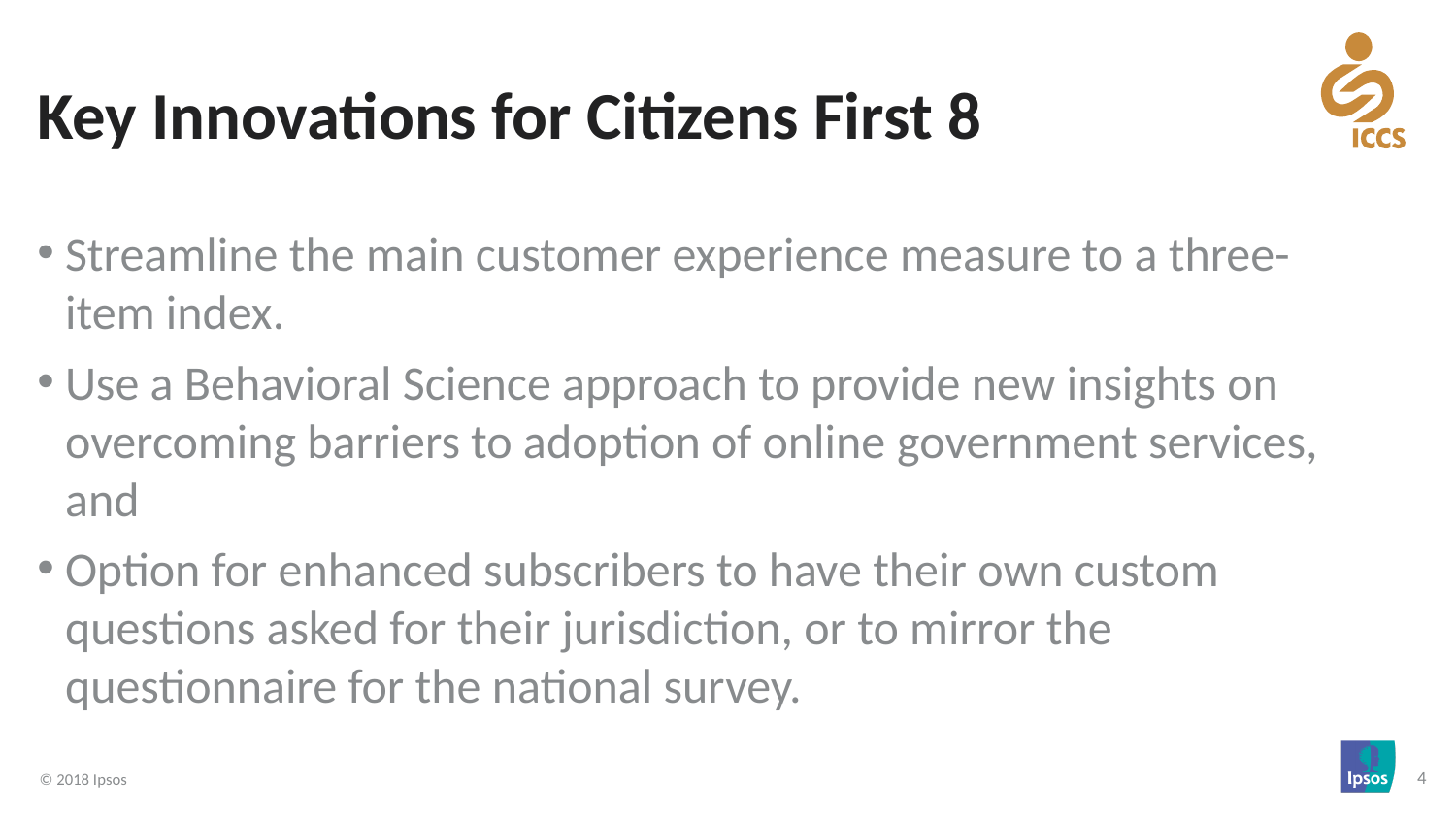

# Key Innovations for Citizens First 8
Streamline the main customer experience measure to a three-item index.
Use a Behavioral Science approach to provide new insights on overcoming barriers to adoption of online government services, and
Option for enhanced subscribers to have their own custom questions asked for their jurisdiction, or to mirror the questionnaire for the national survey.